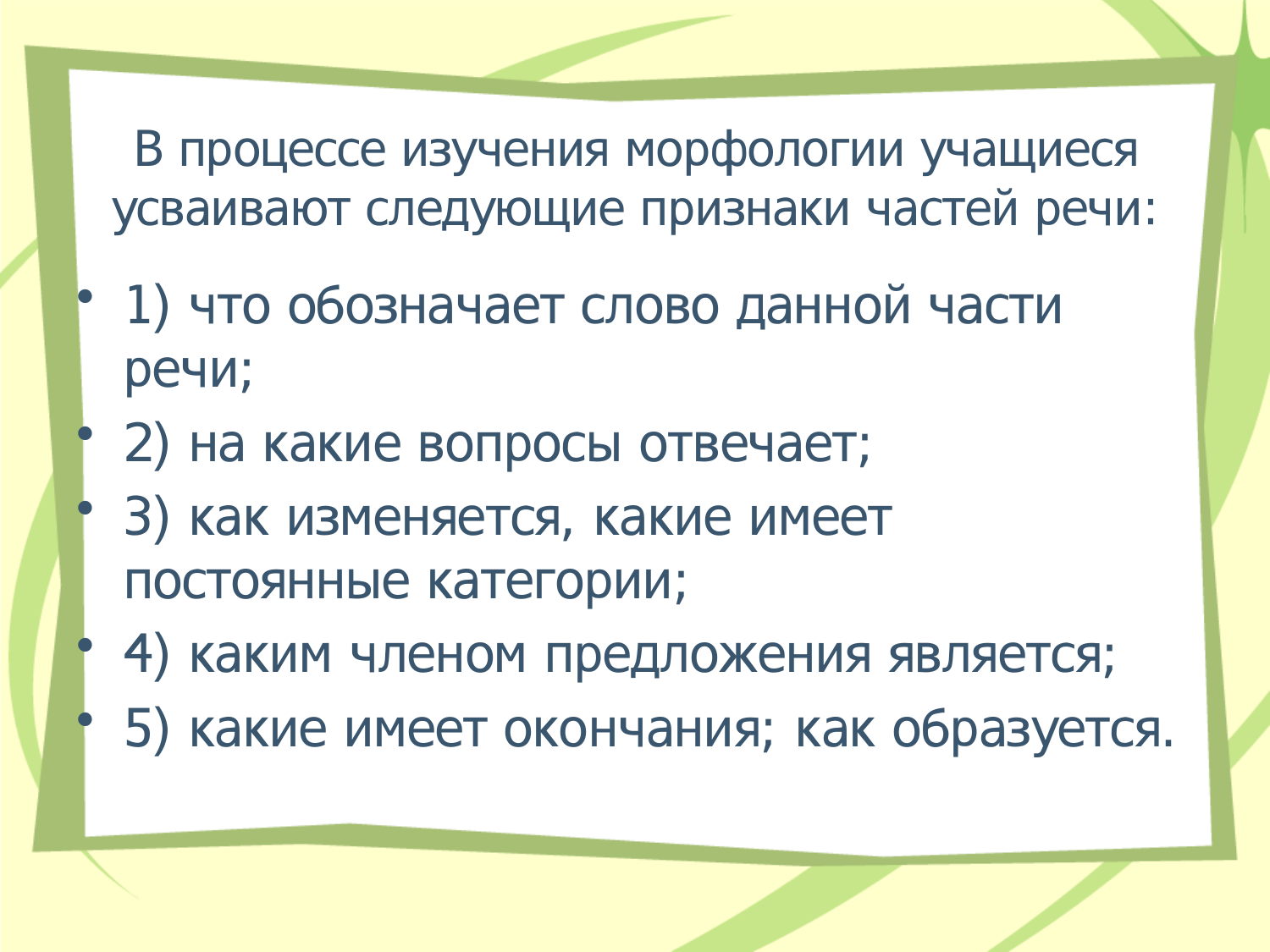

# В процессе изучения морфологии учащиеся усваивают следующие признаки частей речи:
1) что обозначает слово данной части речи;
2) на какие вопросы отвечает;
3) как изменяется, какие имеет постоянные категории;
4) каким членом предложения является;
5) какие имеет окончания; как образуется.